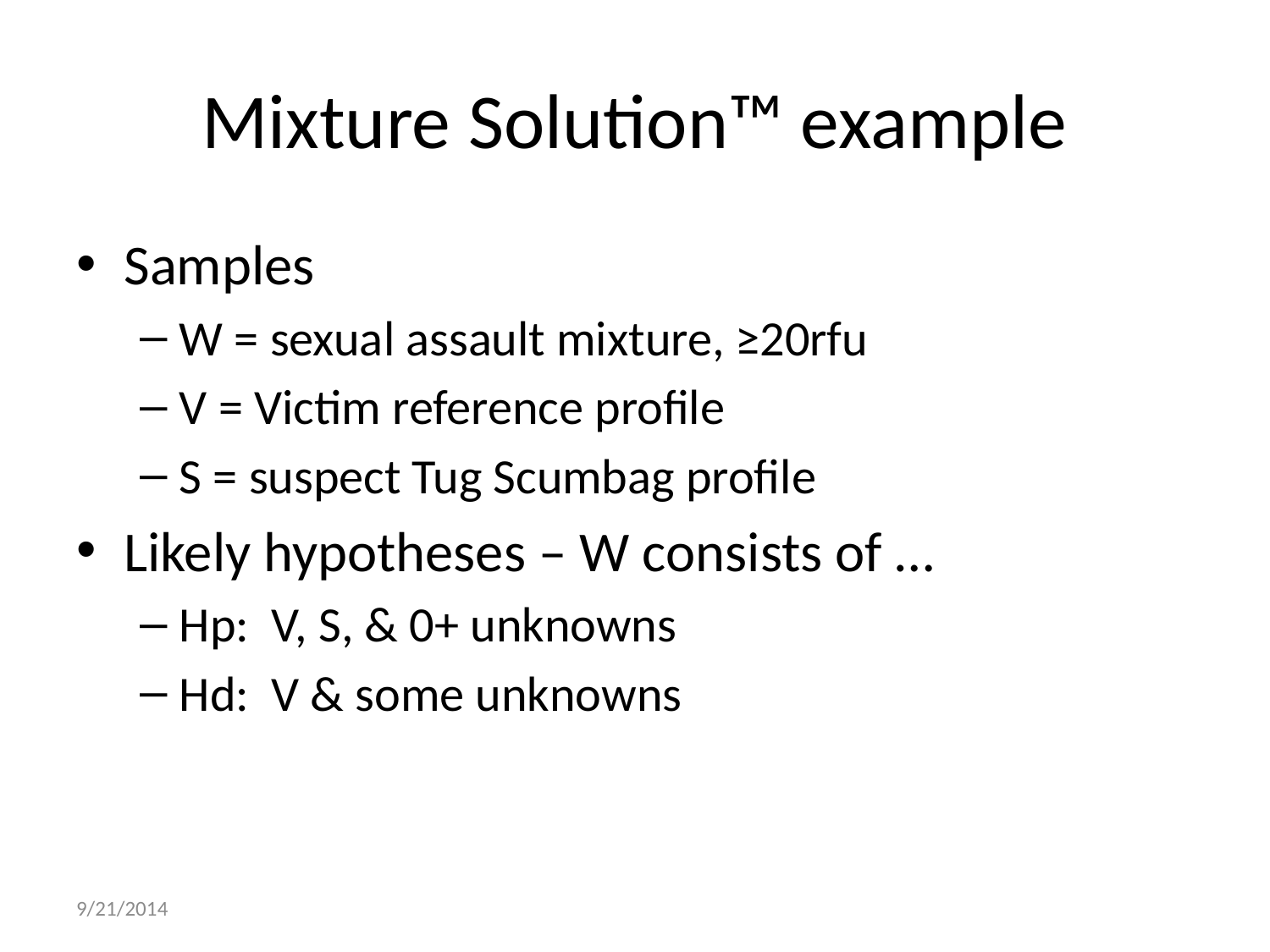

# Mixture Solution™ example
Samples
W = sexual assault mixture, ≥20rfu
V = Victim reference profile
S = suspect Tug Scumbag profile
Likely hypotheses – W consists of …
Hp:  V, S, & 0+ unknowns
Hd:  V & some unknowns

9/21/2014